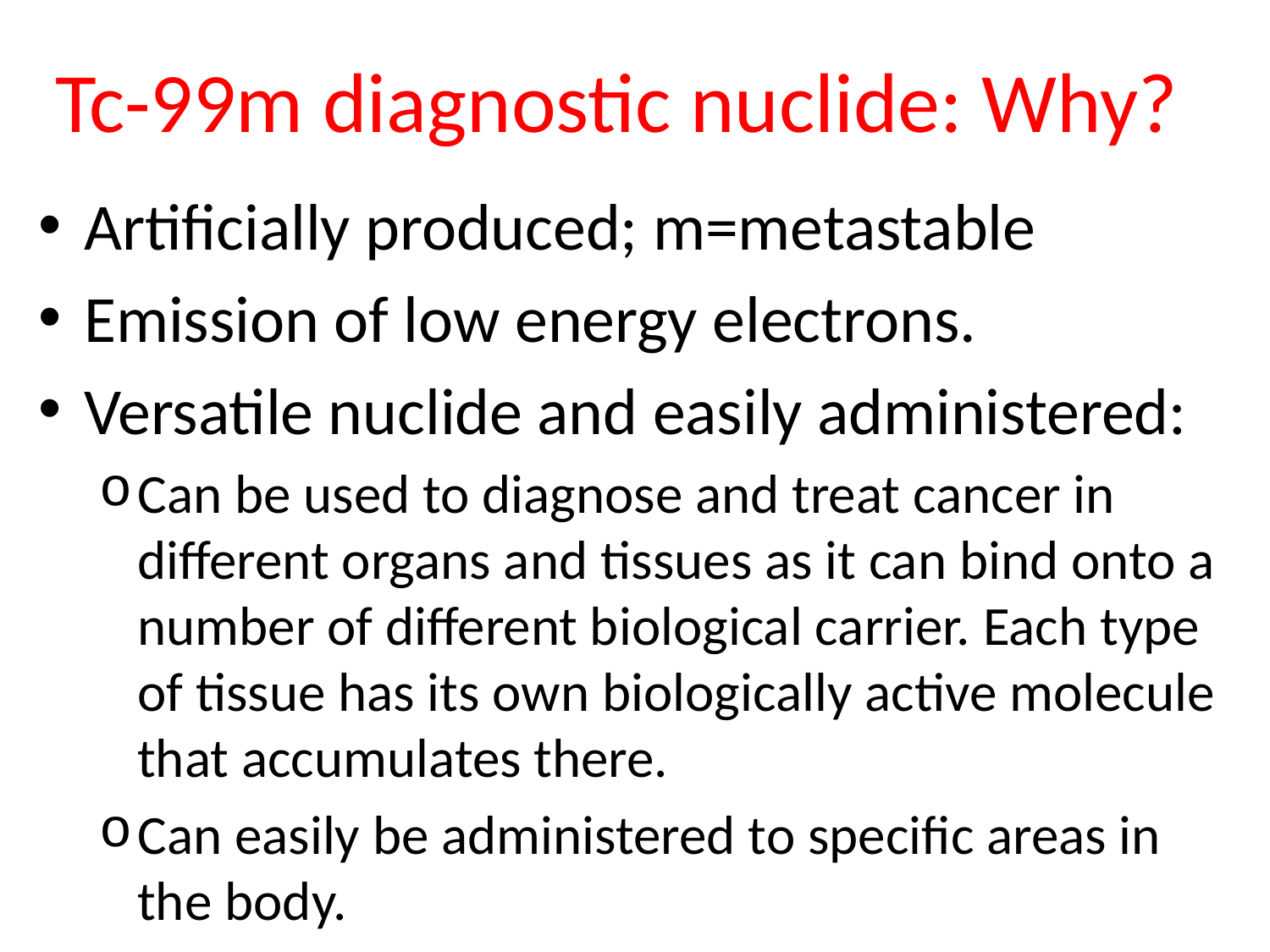

# Tc-99m diagnostic nuclide: Why?
Artificially produced; m=metastable
Emission of low energy electrons.
Versatile nuclide and easily administered:
Can be used to diagnose and treat cancer in different organs and tissues as it can bind onto a number of different biological carrier. Each type of tissue has its own biologically active molecule that accumulates there.
Can easily be administered to specific areas in the body.